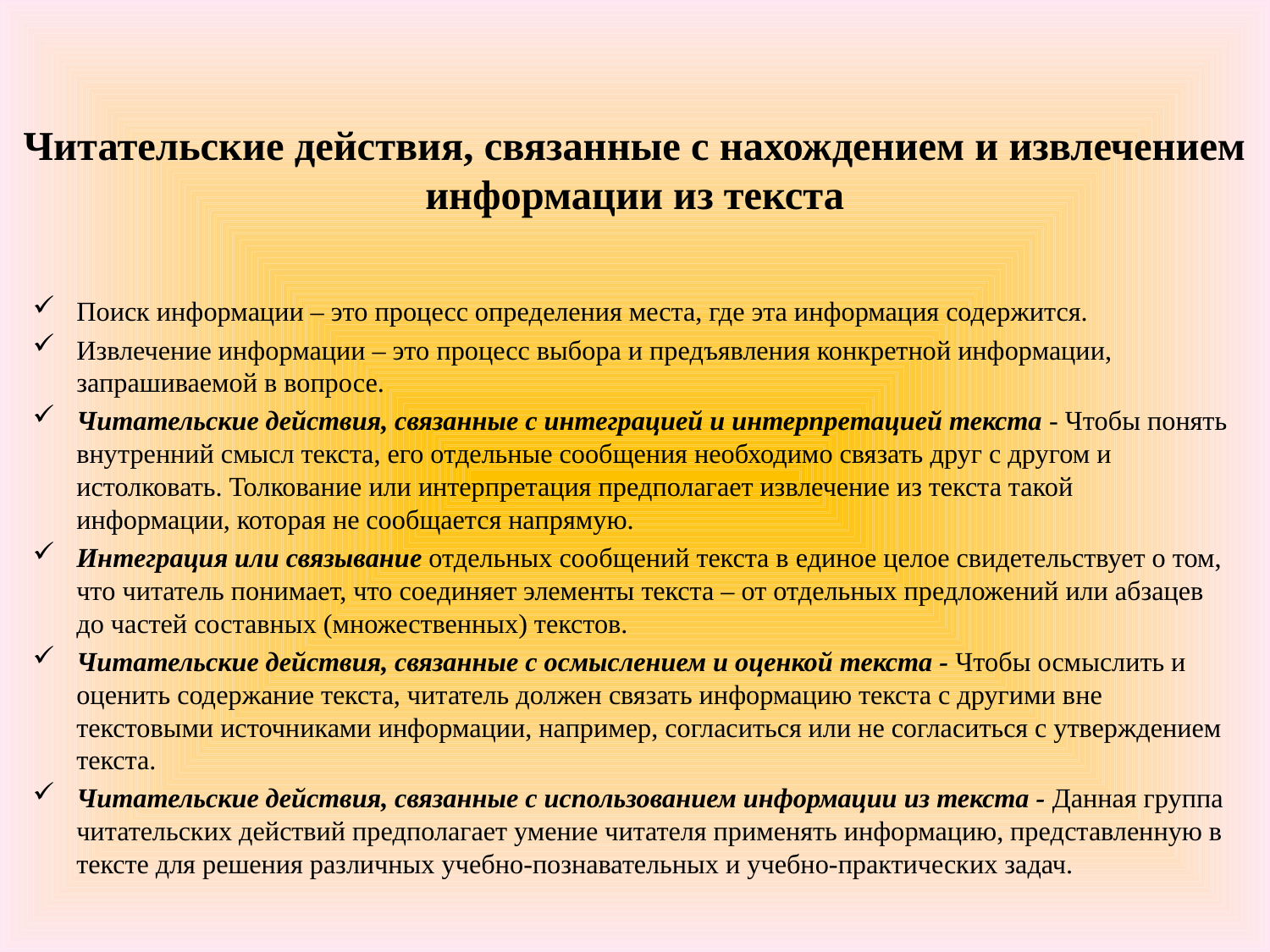

# Читательские действия, связанные с нахождением и извлечением информации из текста
Поиск информации – это процесс определения места, где эта информация содержится.
Извлечение информации – это процесс выбора и предъявления конкретной информации, запрашиваемой в вопросе.
Читательские действия, связанные с интеграцией и интерпретацией текста - Чтобы понять внутренний смысл текста, его отдельные сообщения необходимо связать друг с другом и истолковать. Толкование или интерпретация предполагает извлечение из текста такой информации, которая не сообщается напрямую.
Интеграция или связывание отдельных сообщений текста в единое целое свидетельствует о том, что читатель понимает, что соединяет элементы текста – от отдельных предложений или абзацев до частей составных (множественных) текстов.
Читательские действия, связанные с осмыслением и оценкой текста - Чтобы осмыслить и оценить содержание текста, читатель должен связать информацию текста с другими вне текстовыми источниками информации, например, согласиться или не согласиться с утверждением текста.
Читательские действия, связанные с использованием информации из текста - Данная группа читательских действий предполагает умение читателя применять информацию, представленную в тексте для решения различных учебно-познавательных и учебно-практических задач.